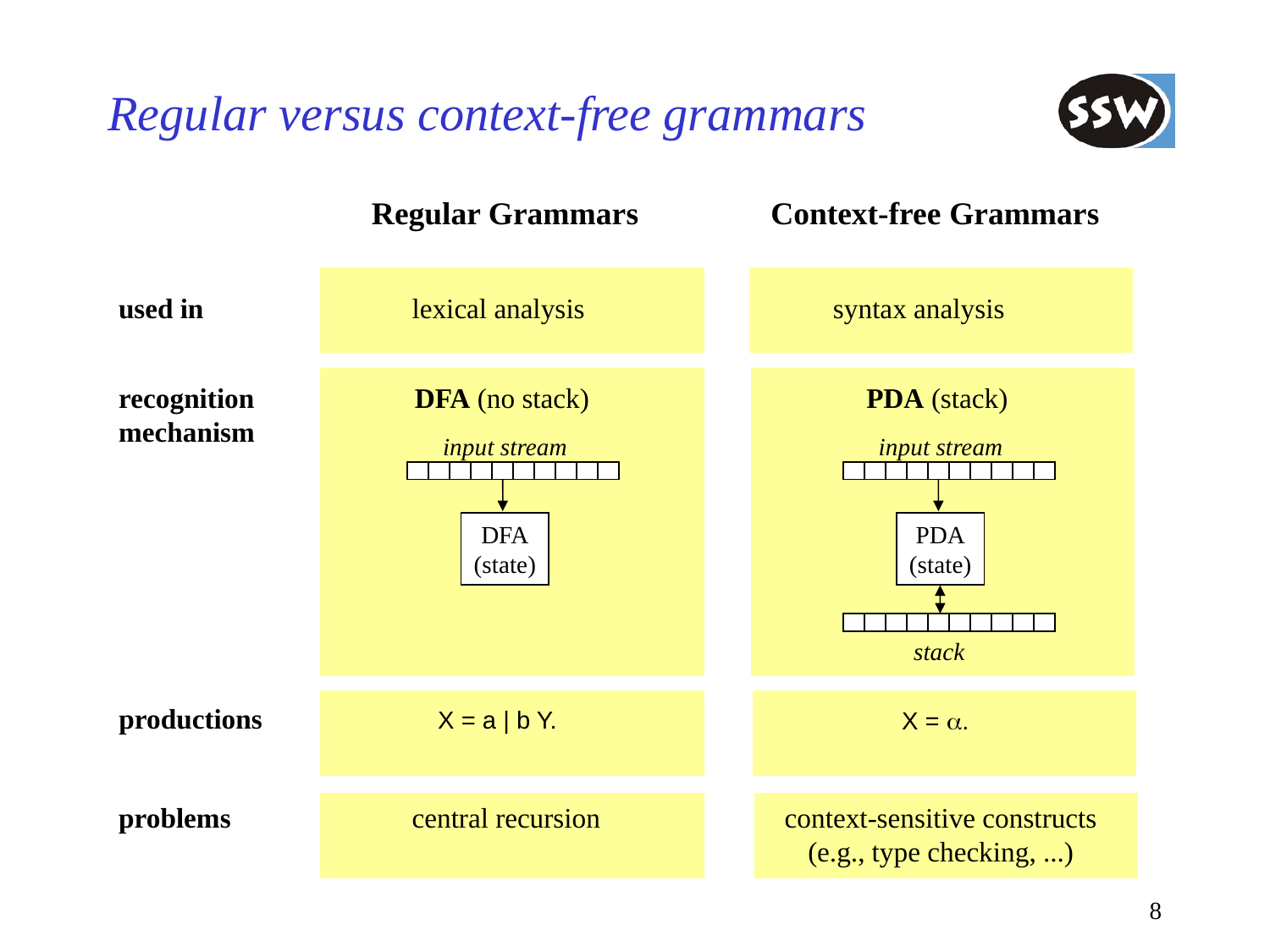

# Regular versus context-free grammars
Regular Grammars
Context-free Grammars

used in
lexical analysis
syntax analysis

recognition
mechanism
DFA (no stack)
PDA (stack)
input stream
input stream

DFA
(state)
PDA
(state)

stack

productions
X = a | b Y.
X = α.
problems
central recursion
context-sensitive constructs
(e.g., type checking, ...)

8